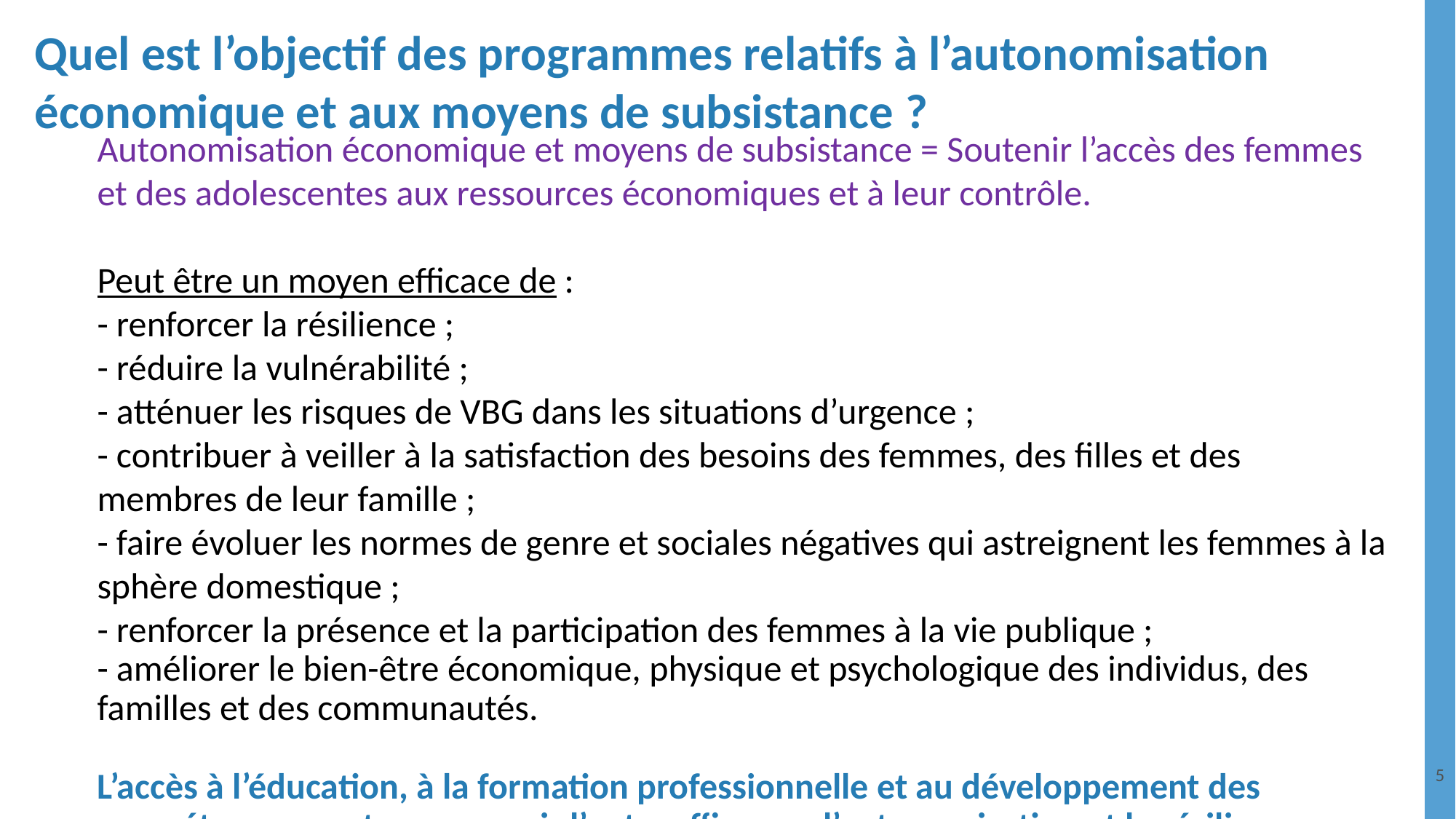

Quel est l’objectif des programmes relatifs à l’autonomisation économique et aux moyens de subsistance ?
# Autonomisation économique et moyens de subsistance = Soutenir l’accès des femmes et des adolescentes aux ressources économiques et à leur contrôle. Peut être un moyen efficace de : - renforcer la résilience ;
- réduire la vulnérabilité ;
- atténuer les risques de VBG dans les situations d’urgence ;
- contribuer à veiller à la satisfaction des besoins des femmes, des filles et des membres de leur famille ;
- faire évoluer les normes de genre et sociales négatives qui astreignent les femmes à la sphère domestique ;
- renforcer la présence et la participation des femmes à la vie publique ;
- améliorer le bien-être économique, physique et psychologique des individus, des familles et des communautés.
L’accès à l’éducation, à la formation professionnelle et au développement des compétences peut promouvoir l’autosuffisance, l’autonomisation et la résilience.
5